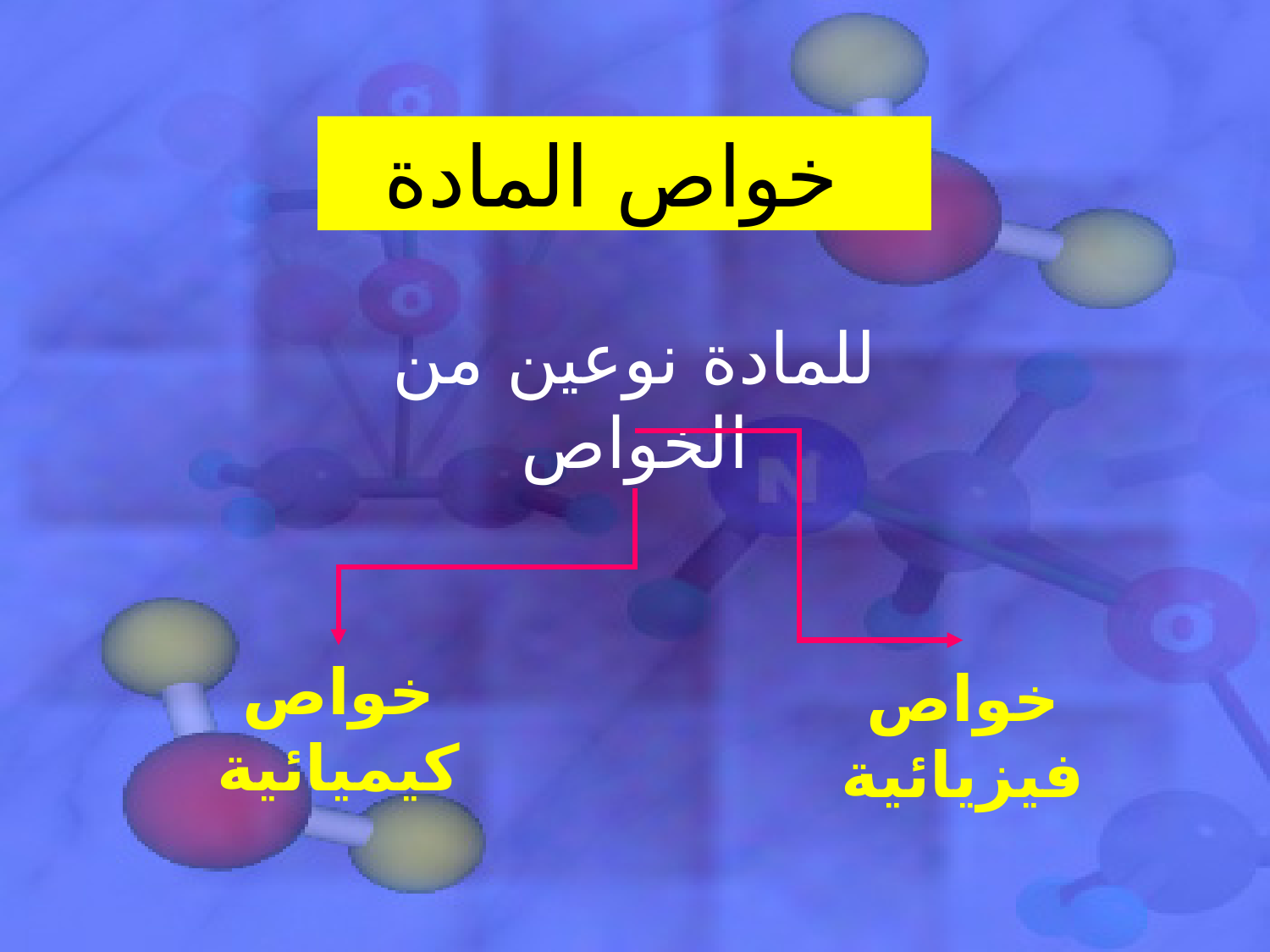

خواص المادة
للمادة نوعين من الخواص
خواص كيميائية
خواص فيزيائية